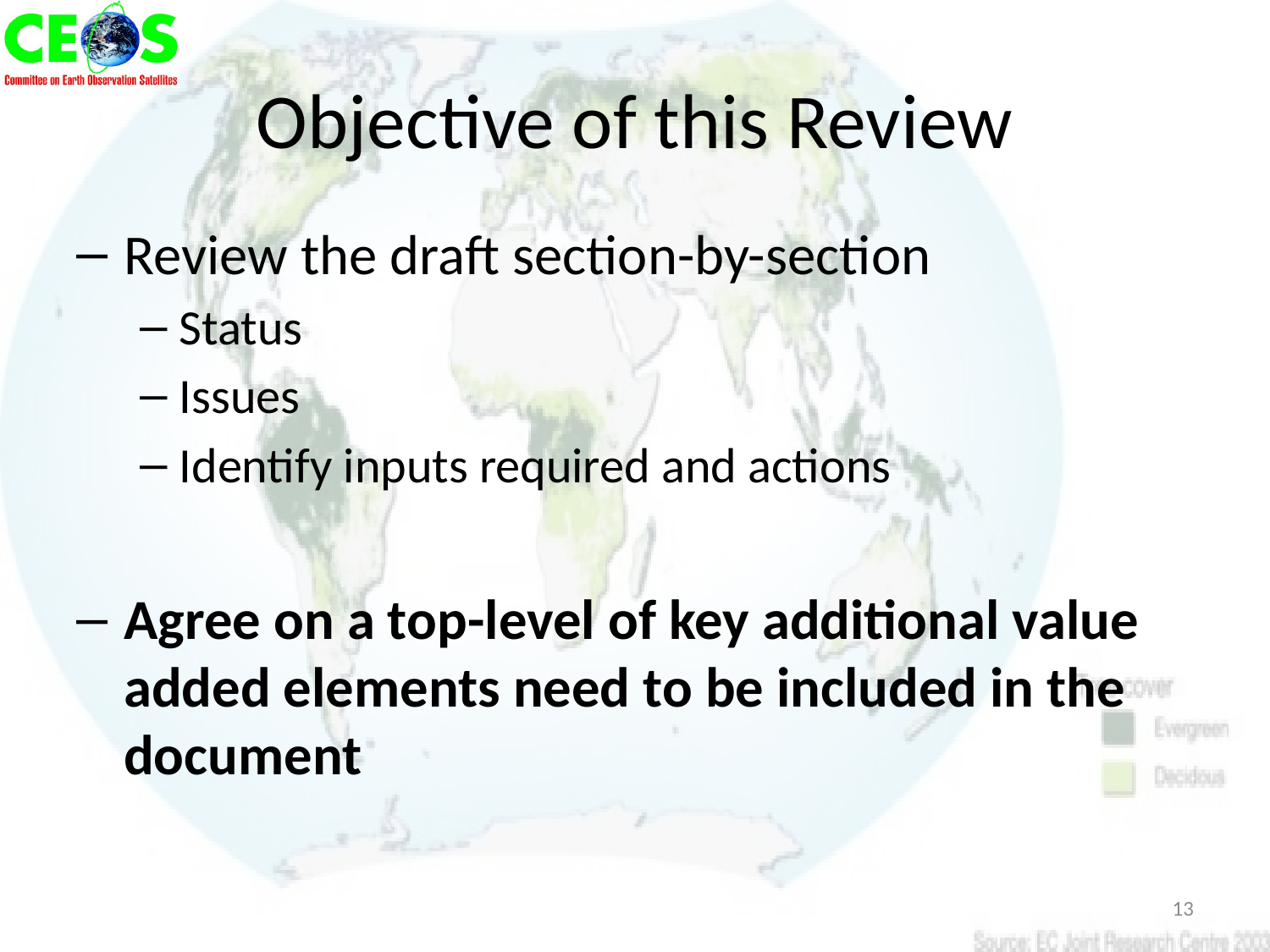

# Objective of this Review
Review the draft section-by-section
Status
Issues
Identify inputs required and actions

Agree on a top-level of key additional value added elements need to be included in the document
13